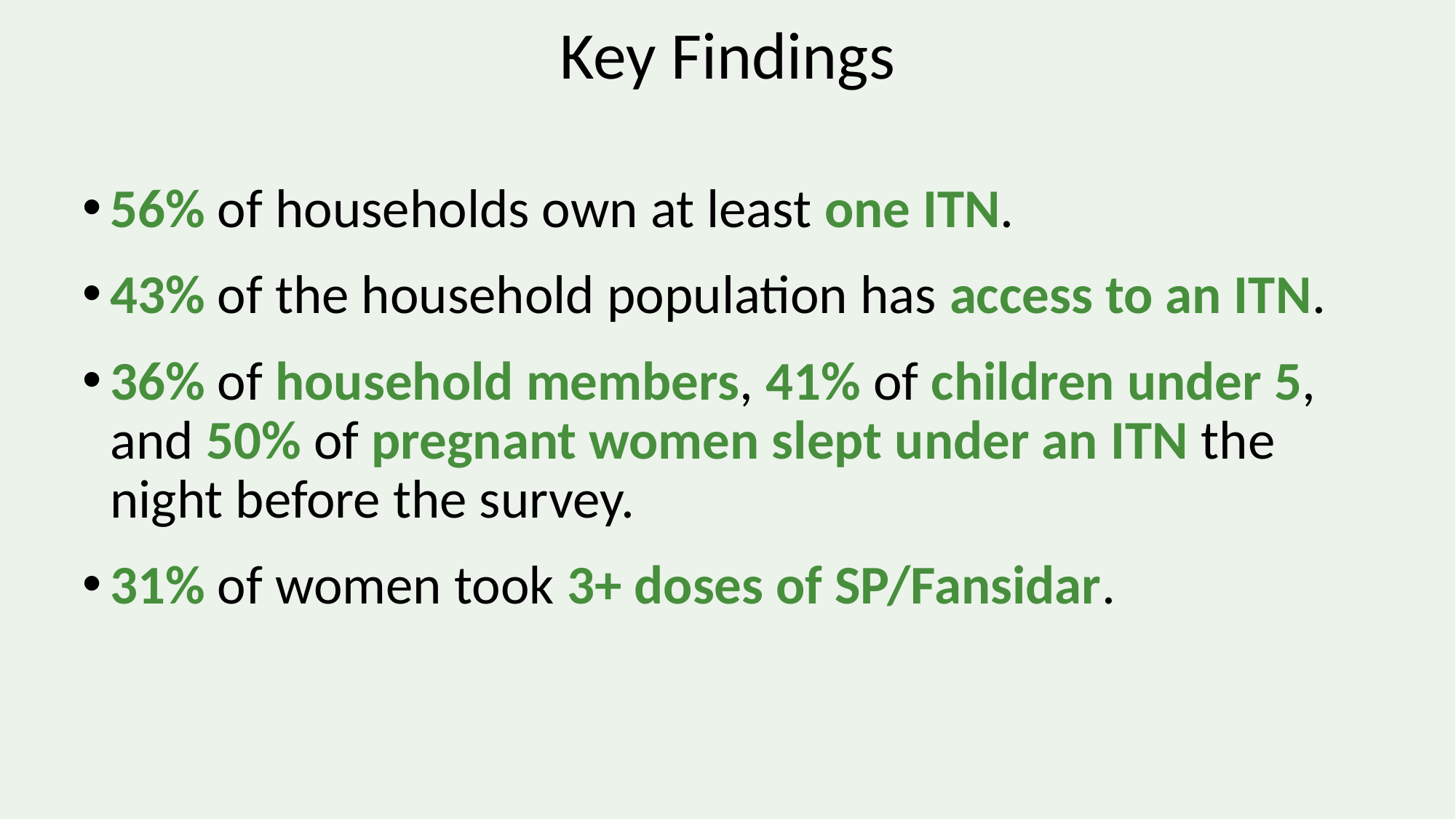

# Key Findings
56% of households own at least one ITN.
43% of the household population has access to an ITN.
36% of household members, 41% of children under 5, and 50% of pregnant women slept under an ITN the night before the survey.
31% of women took 3+ doses of SP/Fansidar.